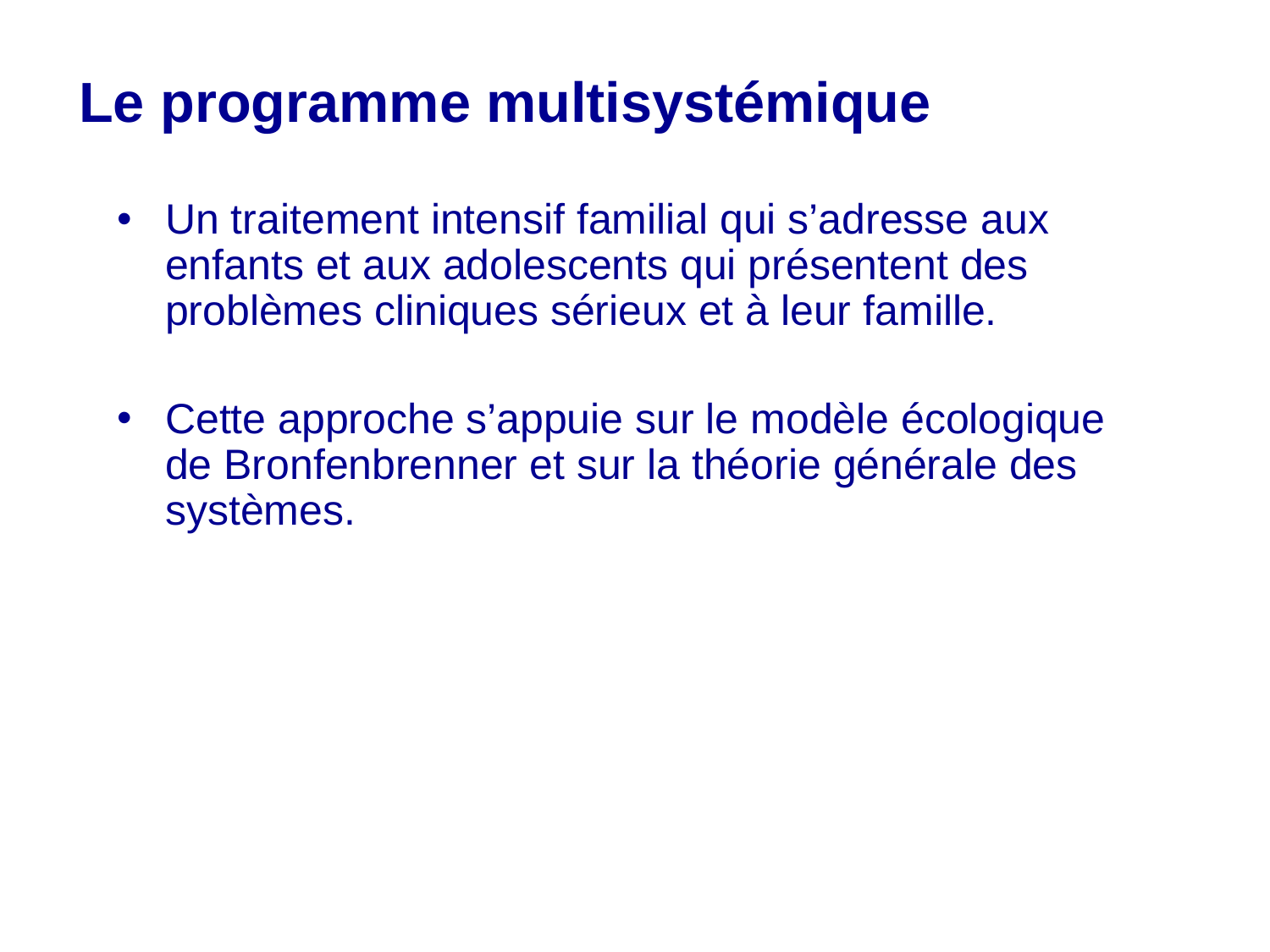

# Le programme multisystémique
Un traitement intensif familial qui s’adresse aux enfants et aux adolescents qui présentent des problèmes cliniques sérieux et à leur famille.

Cette approche s’appuie sur le modèle écologique de Bronfenbrenner et sur la théorie générale des systèmes.